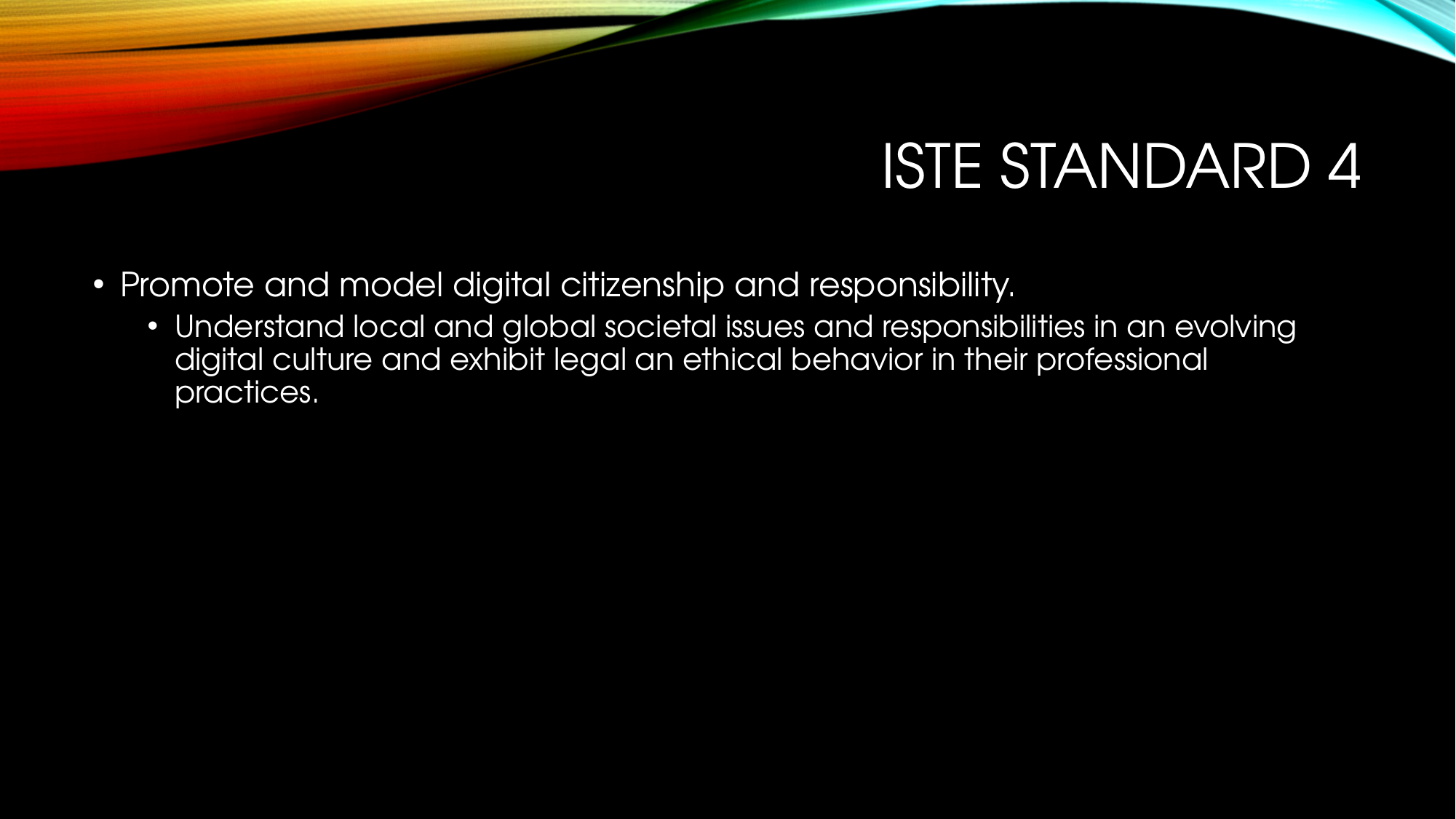

# Iste standard 4
Promote and model digital citizenship and responsibility.
Understand local and global societal issues and responsibilities in an evolving digital culture and exhibit legal an ethical behavior in their professional practices.